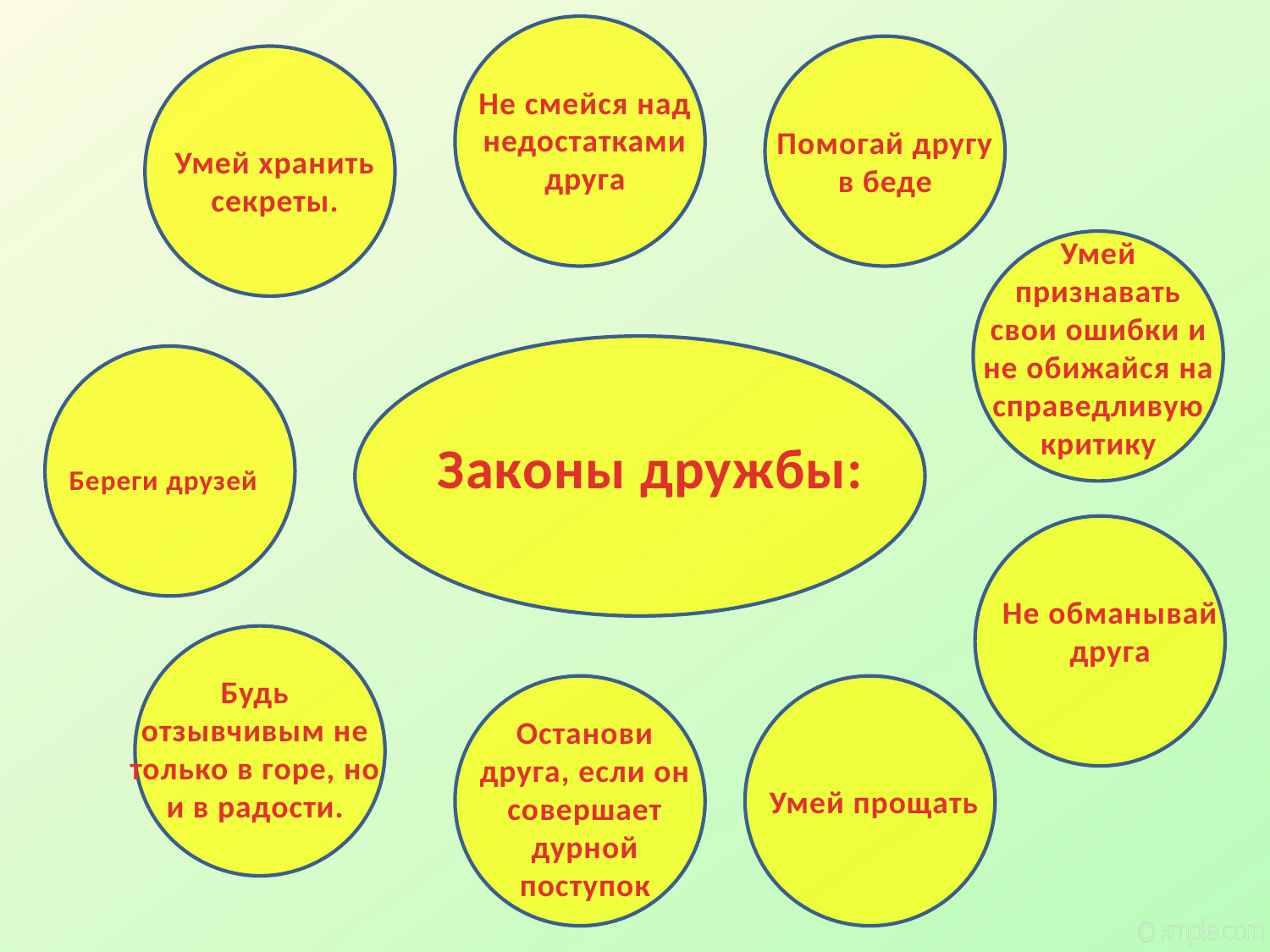

Не смейся над недостатками друга
Помогай другу в беде
Умей хранить секреты.
Умей признавать свои ошибки и не обижайся на справедливую критику

Законы дружбы:
Береги друзей

Не обманывай друга

Будь отзывчивым не только в горе, но и в радости.

Останови друга, если он совершает дурной поступок
Умей прощать